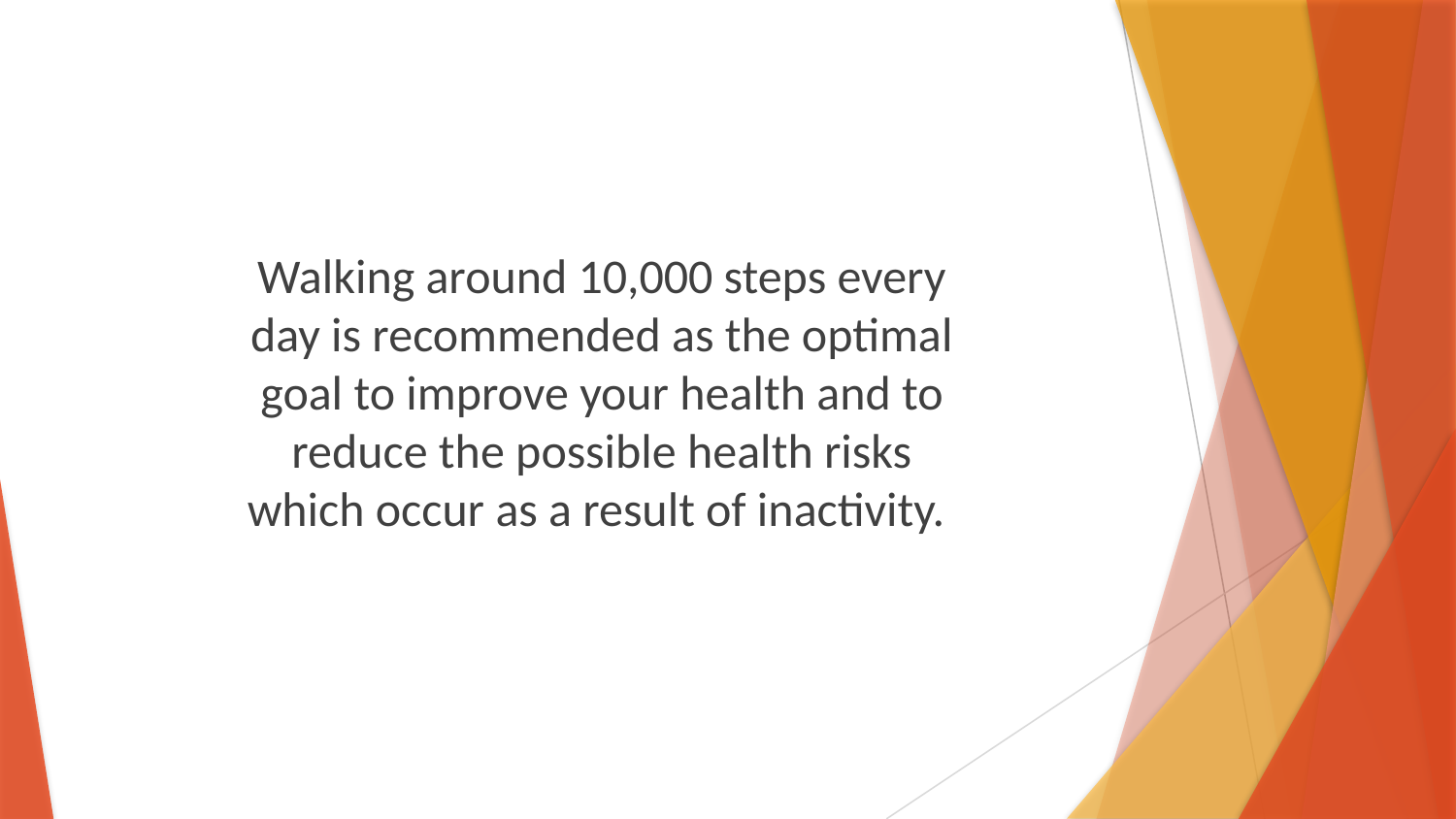

Walking around 10,000 steps every day is recommended as the optimal goal to improve your health and to reduce the possible health risks which occur as a result of inactivity.